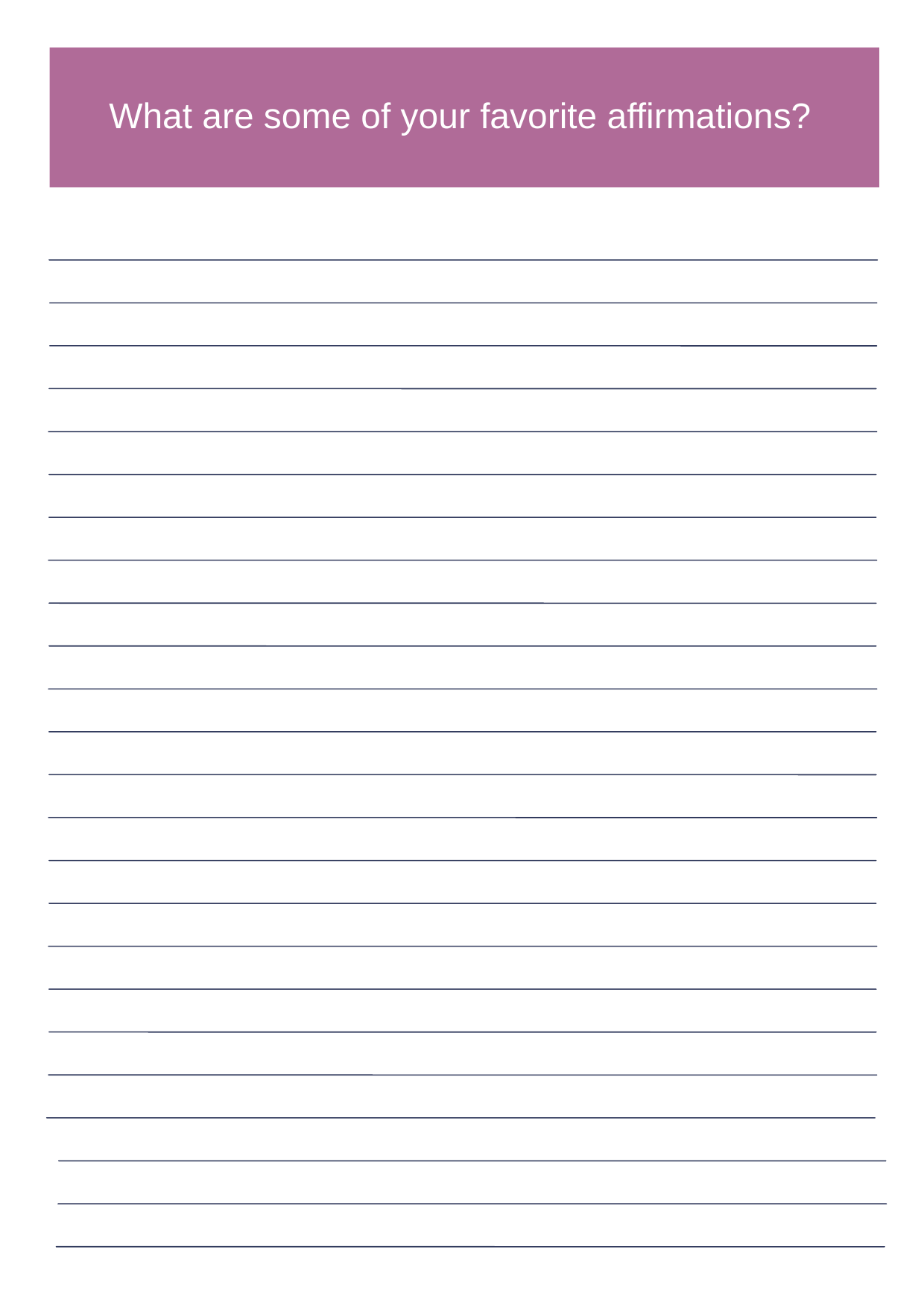

What are some of your favorite affirmations?